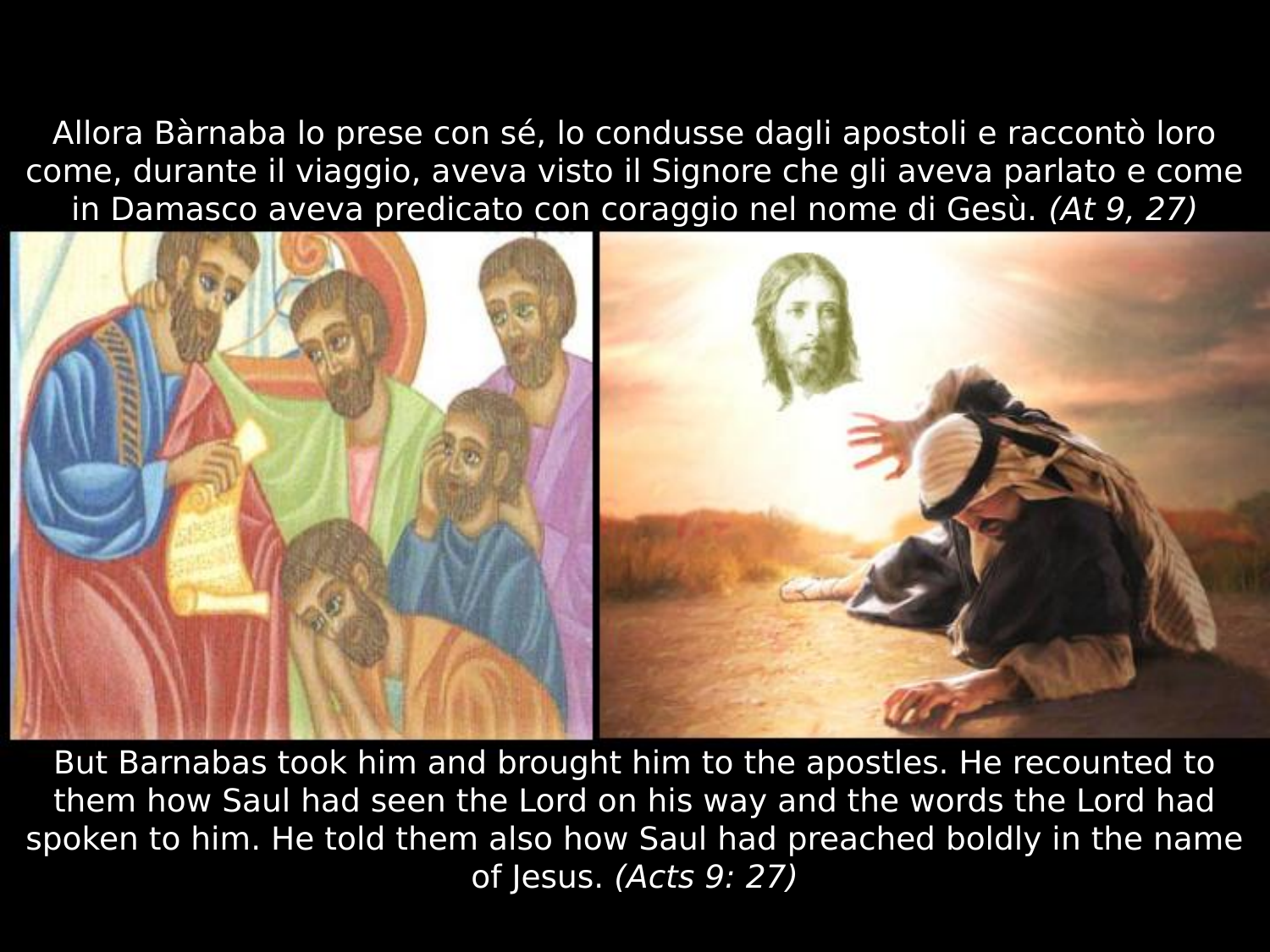

#
Allora Bàrnaba lo prese con sé, lo condusse dagli apostoli e raccontò loro come, durante il viaggio, aveva visto il Signore che gli aveva parlato e come in Damasco aveva predicato con coraggio nel nome di Gesù. (At 9, 27)
But Barnabas took him and brought him to the apostles. He recounted to them how Saul had seen the Lord on his way and the words the Lord had spoken to him. He told them also how Saul had preached boldly in the name of Jesus. (Acts 9: 27)